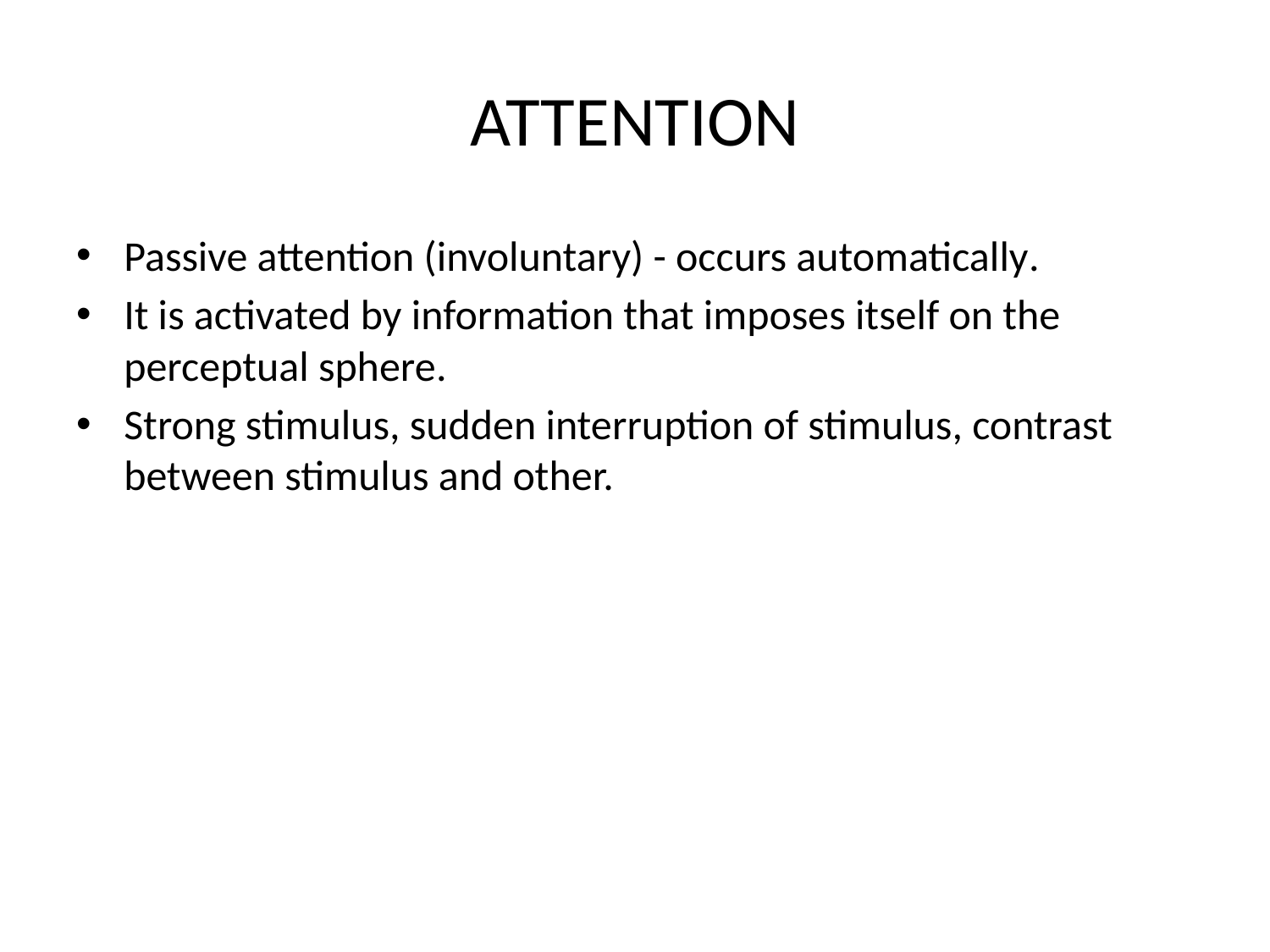

# ATTENTION
Passive attention (involuntary) - occurs automatically.
It is activated by information that imposes itself on the perceptual sphere.
Strong stimulus, sudden interruption of stimulus, contrast between stimulus and other.